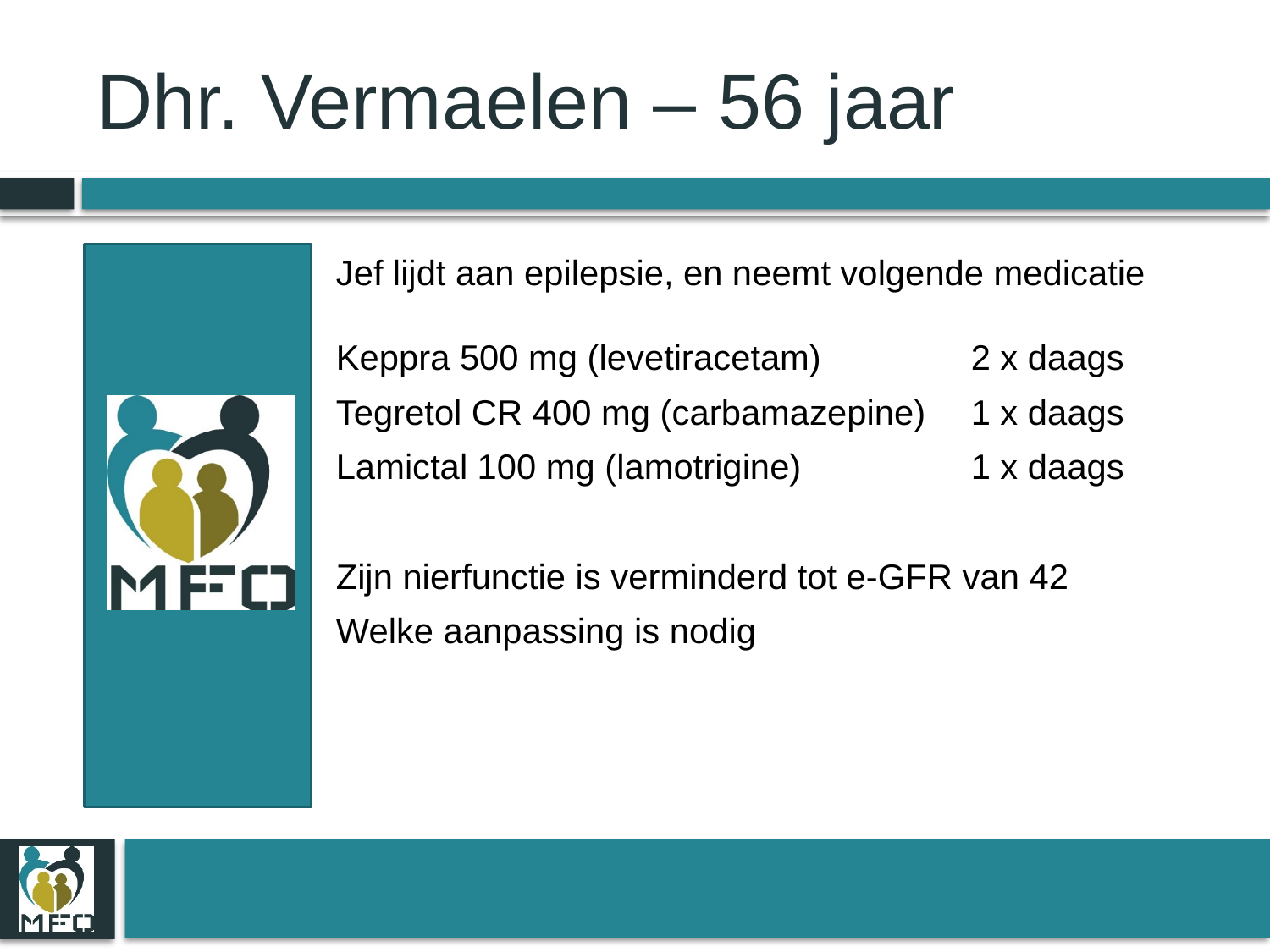

# Dhr. Vermaelen – 56 jaar
Jef lijdt aan epilepsie, en neemt volgende medicatie
Keppra 500 mg (levetiracetam) 		2 x daags
Tegretol CR 400 mg (carbamazepine)	1 x daags
Lamictal 100 mg (lamotrigine) 		1 x daags

Zijn nierfunctie is verminderd tot e-GFR van 42
Welke aanpassing is nodig